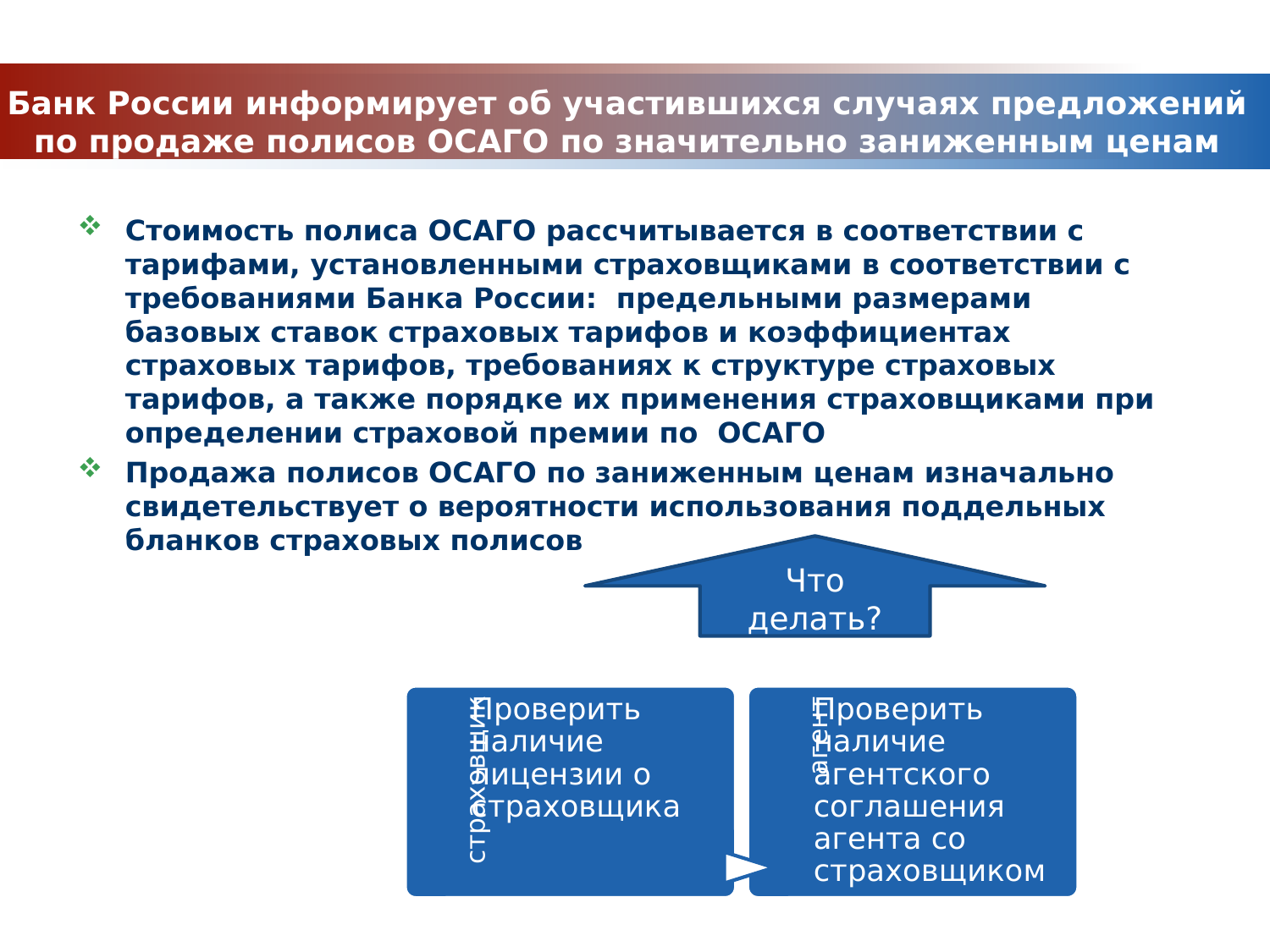

Банк России информирует об участившихся случаях предложений по продаже полисов ОСАГО по значительно заниженным ценам
Стоимость полиса ОСАГО рассчитывается в соответствии с тарифами, установленными страховщиками в соответствии с требованиями Банка России:  предельными размерами базовых ставок страховых тарифов и коэффициентах страховых тарифов, требованиях к структуре страховых тарифов, а также порядке их применения страховщиками при определении страховой премии по  ОСАГО
Продажа полисов ОСАГО по заниженным ценам изначально свидетельствует о вероятности использования поддельных бланков страховых полисов
Что делать?
страховщик
Проверить наличие лицензии о страховщика
агент
Проверить наличие агентского соглашения агента со страховщиком